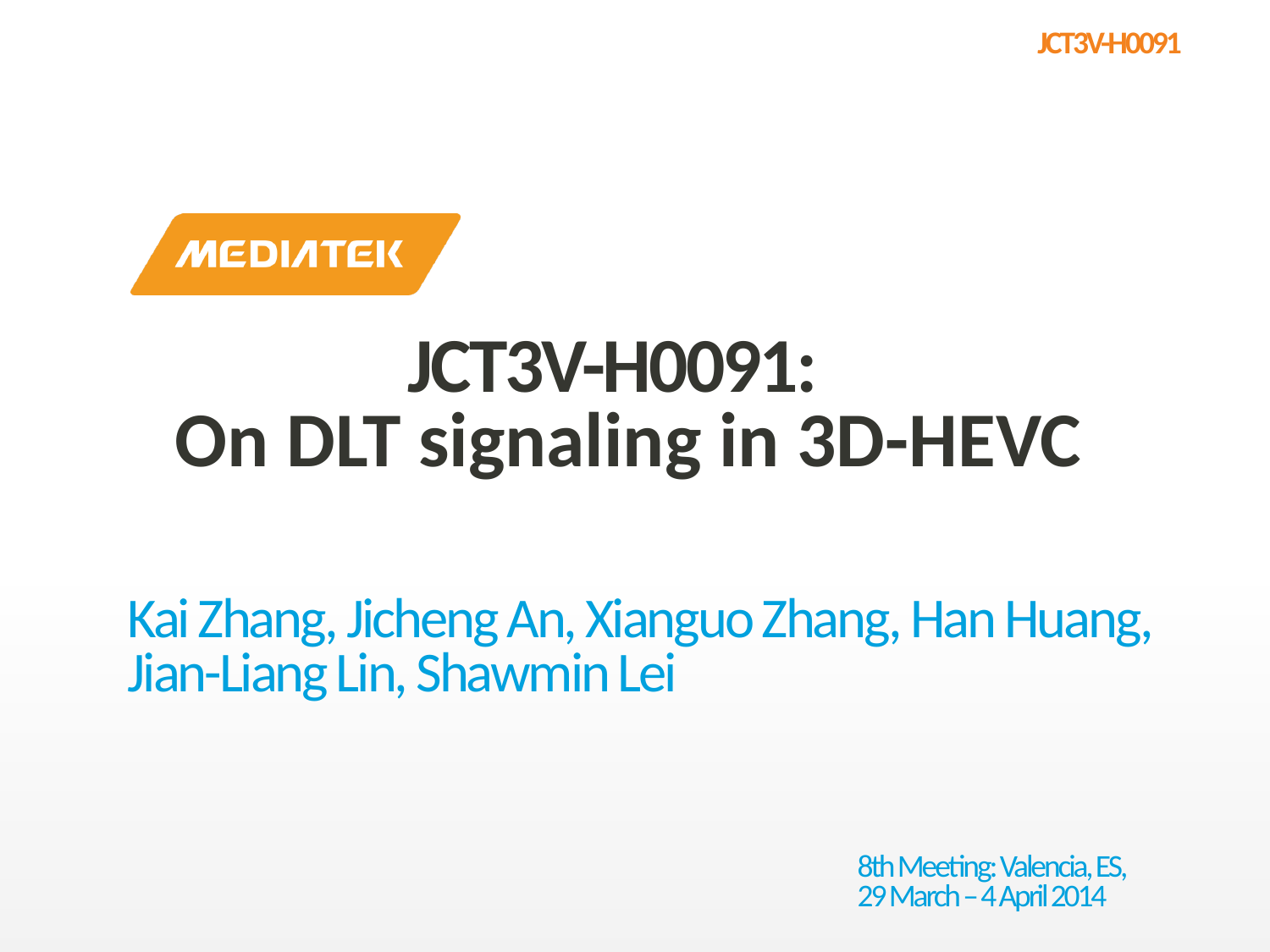

JCT3V-H0091:
 On DLT signaling in 3D-HEVC
Kai Zhang, Jicheng An, Xianguo Zhang, Han Huang, Jian-Liang Lin, Shawmin Lei